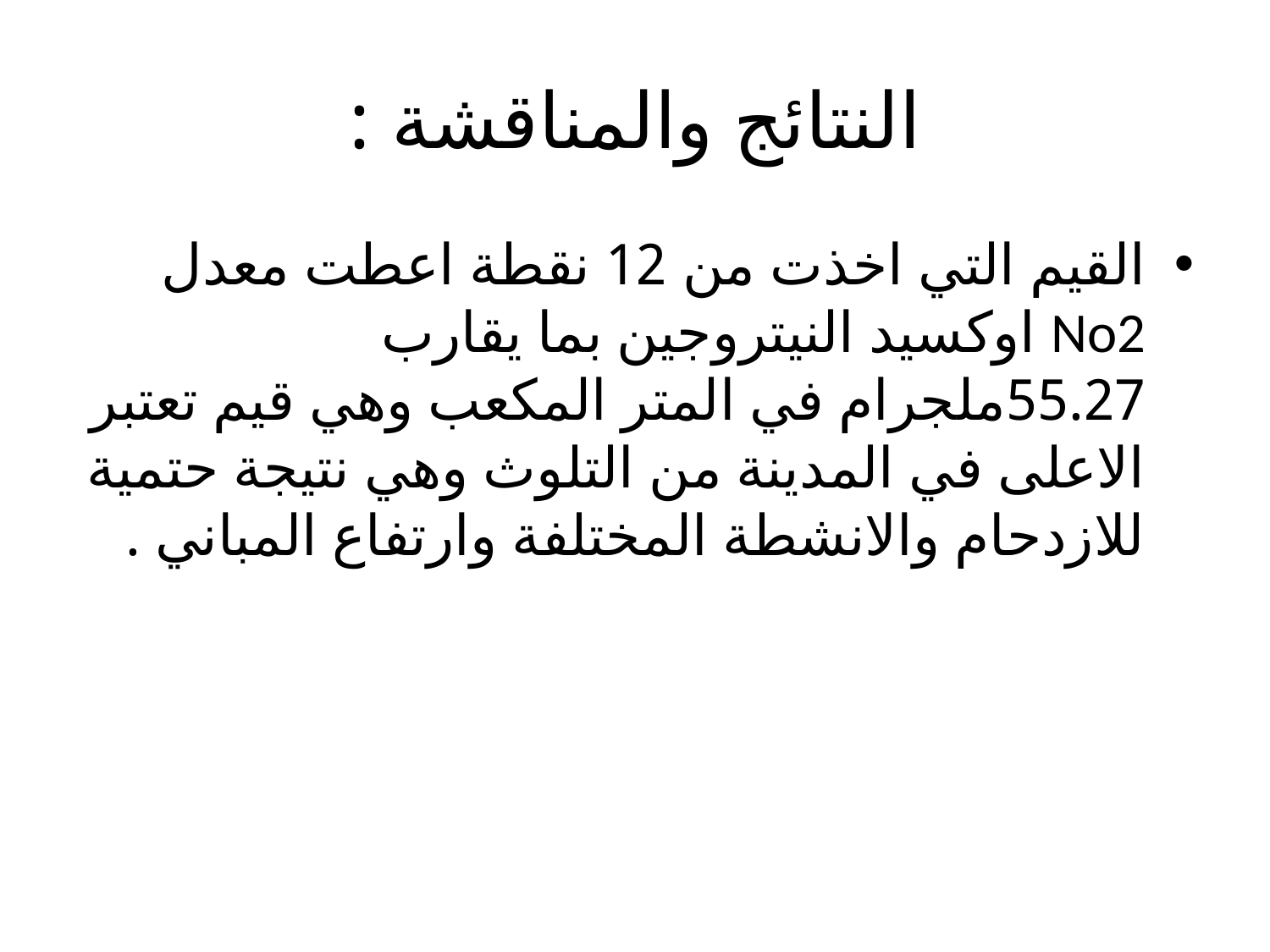

# النتائج والمناقشة :
القيم التي اخذت من 12 نقطة اعطت معدل No2 اوكسيد النيتروجين بما يقارب 55.27ملجرام في المتر المكعب وهي قيم تعتبر الاعلى في المدينة من التلوث وهي نتيجة حتمية للازدحام والانشطة المختلفة وارتفاع المباني .